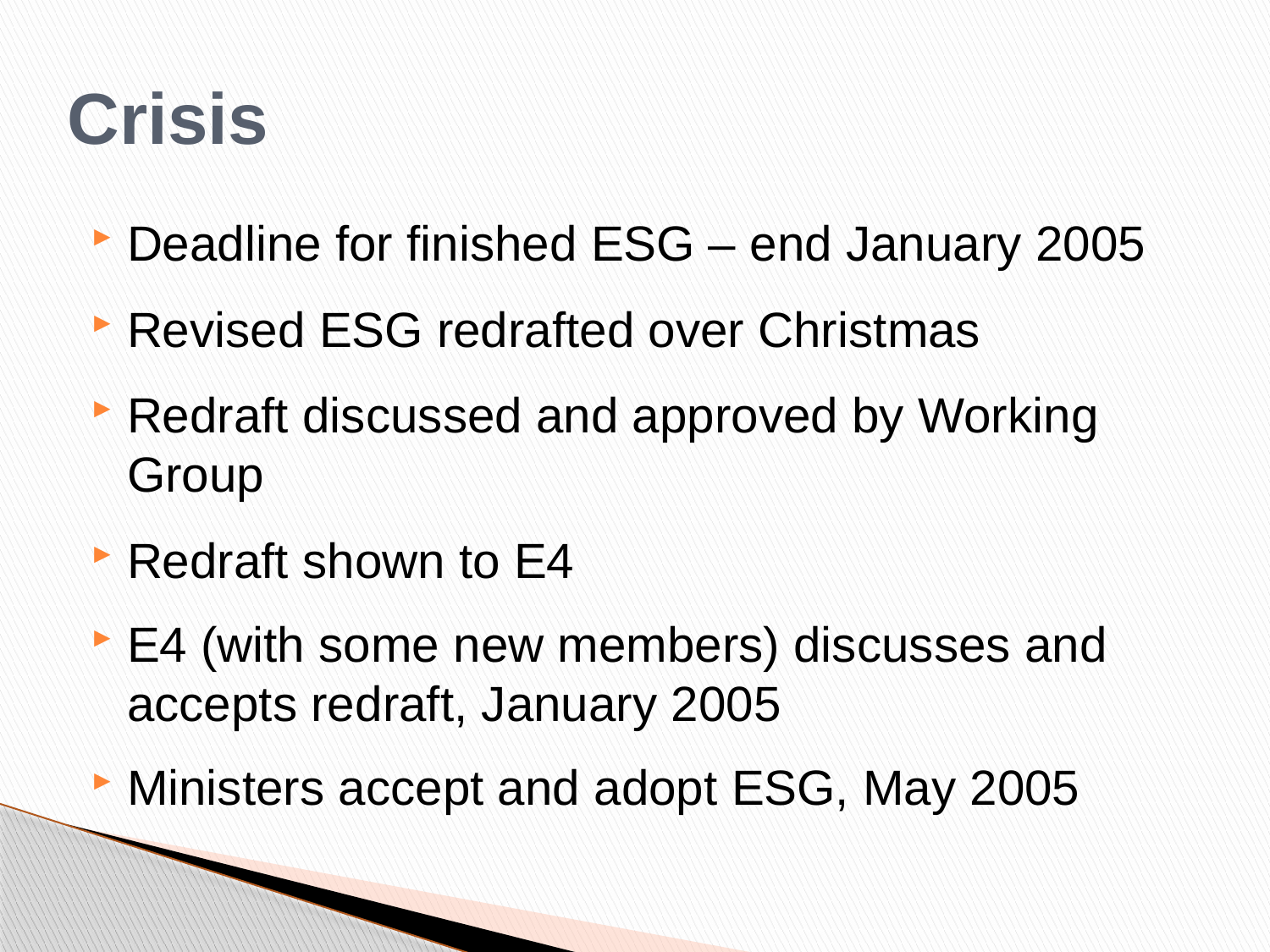

# Crisis
Deadline for finished ESG – end January 2005

Revised ESG redrafted over Christmas

Redraft discussed and approved by Working Group

Redraft shown to E4

E4 (with some new members) discusses and accepts redraft, January 2005

Ministers accept and adopt ESG, May 2005